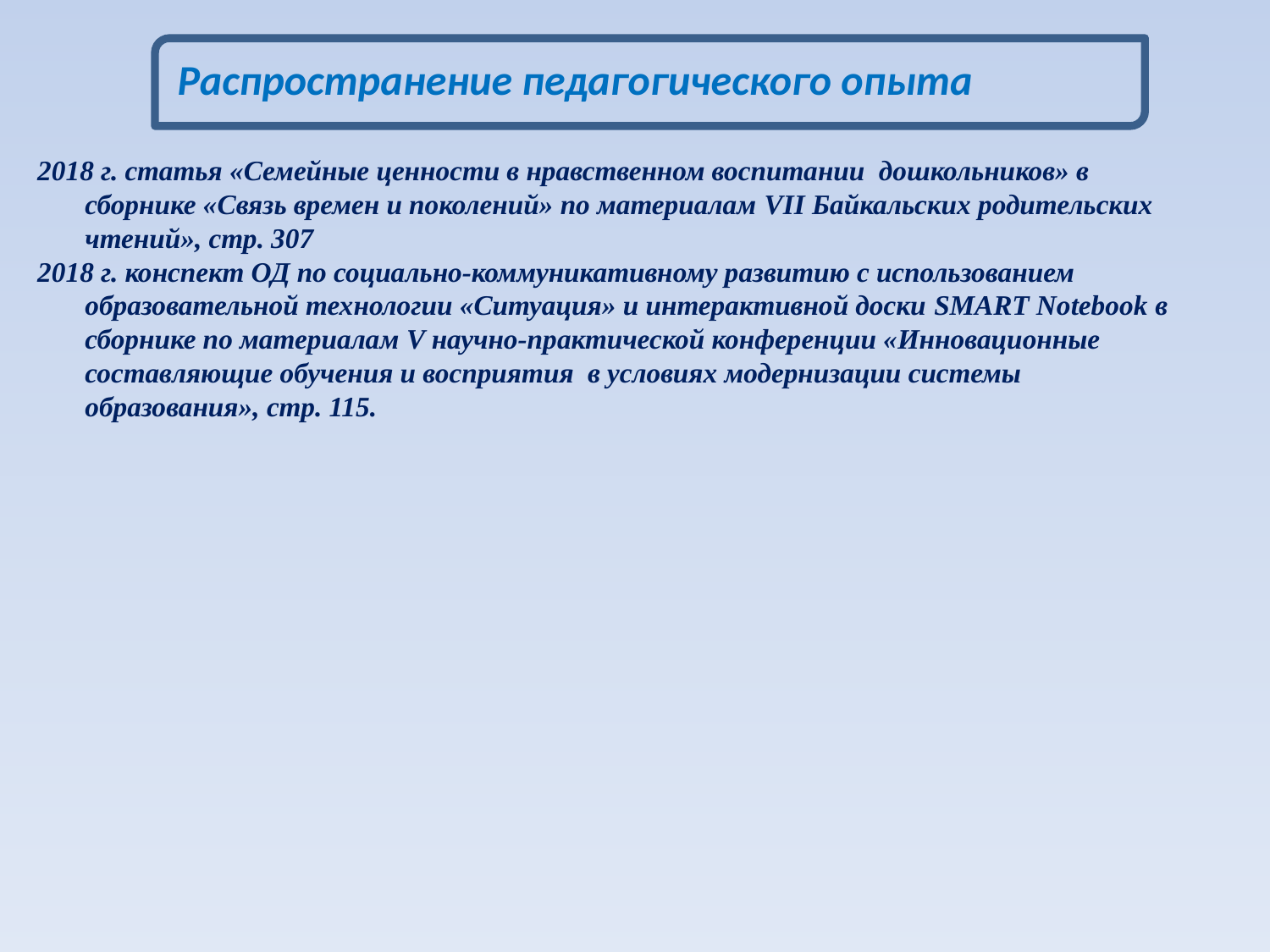

Распространение педагогического опыта
2018 г. статья «Семейные ценности в нравственном воспитании  дошкольников» в сборнике «Связь времен и поколений» по материалам VII Байкальских родительских чтений», стр. 307
2018 г. конспект ОД по социально-коммуникативному развитию с использованием образовательной технологии «Ситуация» и интерактивной доски SMART Notebook в сборнике по материалам V научно-практической конференции «Инновационные составляющие обучения и восприятия  в условиях модернизации системы образования», стр. 115.